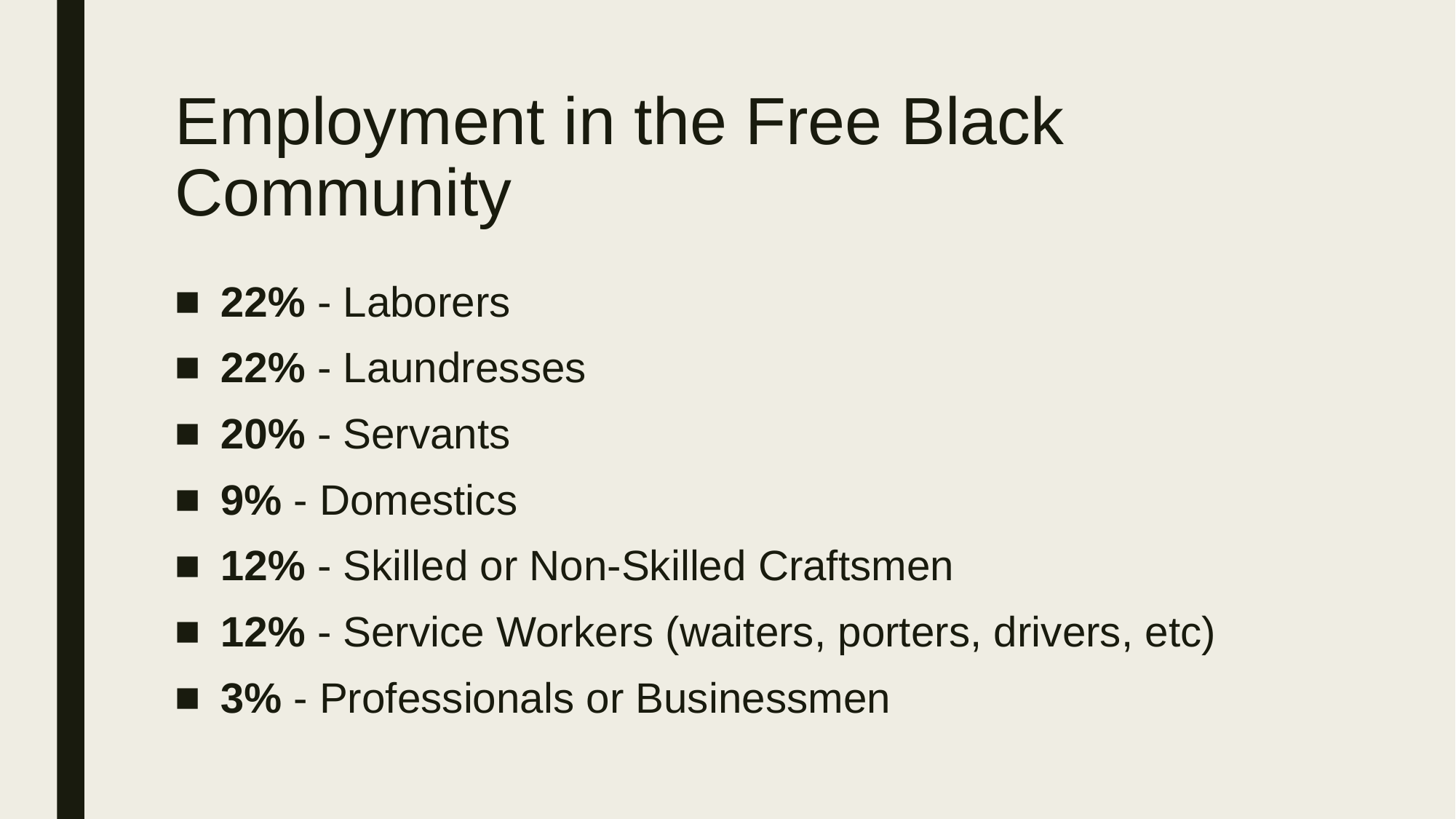

# Employment in the Free Black Community
22% - Laborers
22% - Laundresses
20% - Servants
9% - Domestics
12% - Skilled or Non-Skilled Craftsmen
12% - Service Workers (waiters, porters, drivers, etc)
3% - Professionals or Businessmen